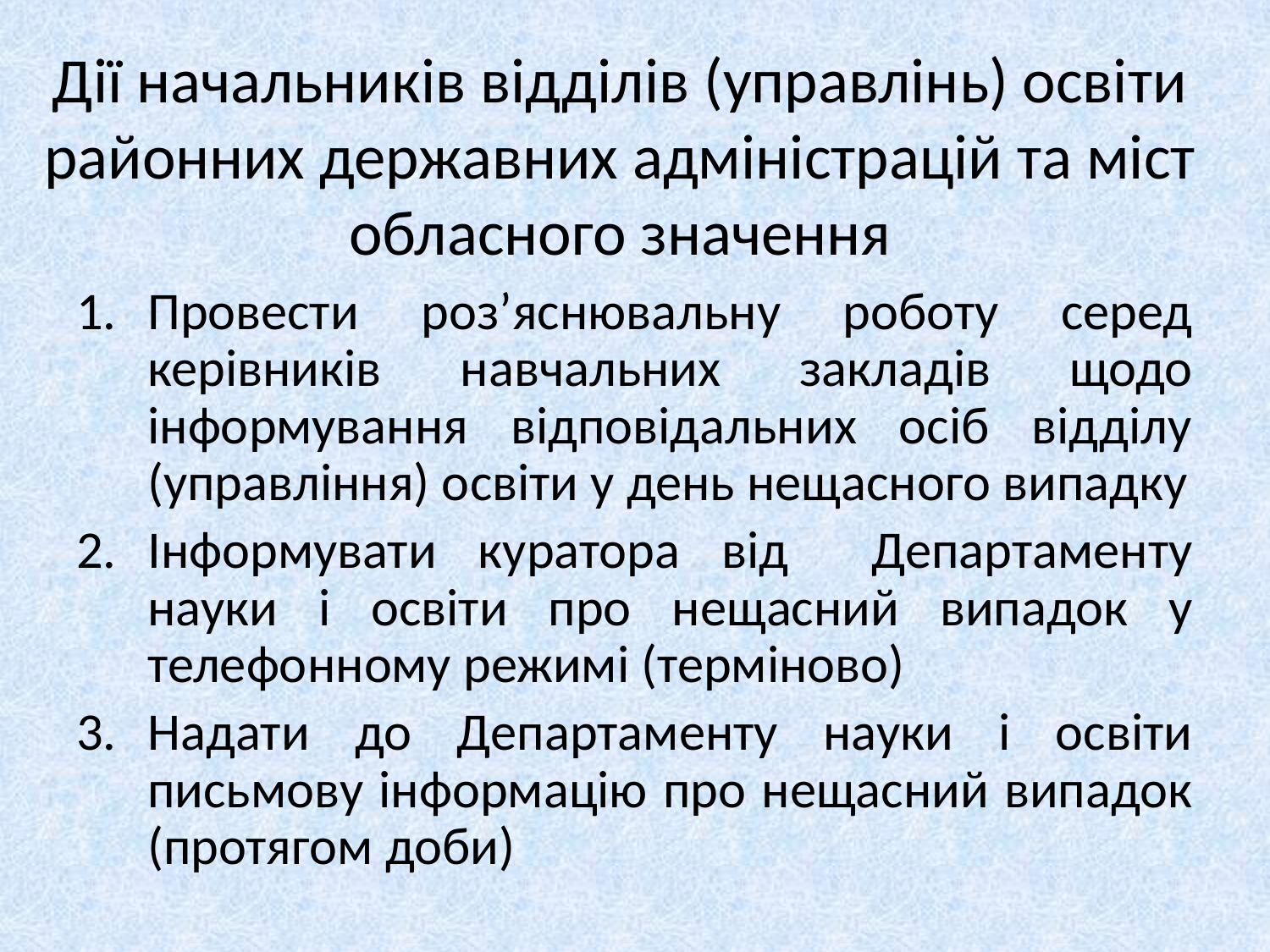

# Дії начальників відділів (управлінь) освіти районних державних адміністрацій та міст обласного значення
Провести роз’яснювальну роботу серед керівників навчальних закладів щодо інформування відповідальних осіб відділу (управління) освіти у день нещасного випадку
Інформувати куратора від  Департаменту науки і освіти про нещасний випадок у телефонному режимі (терміново)
Надати до Департаменту науки і освіти письмову інформацію про нещасний випадок (протягом доби)